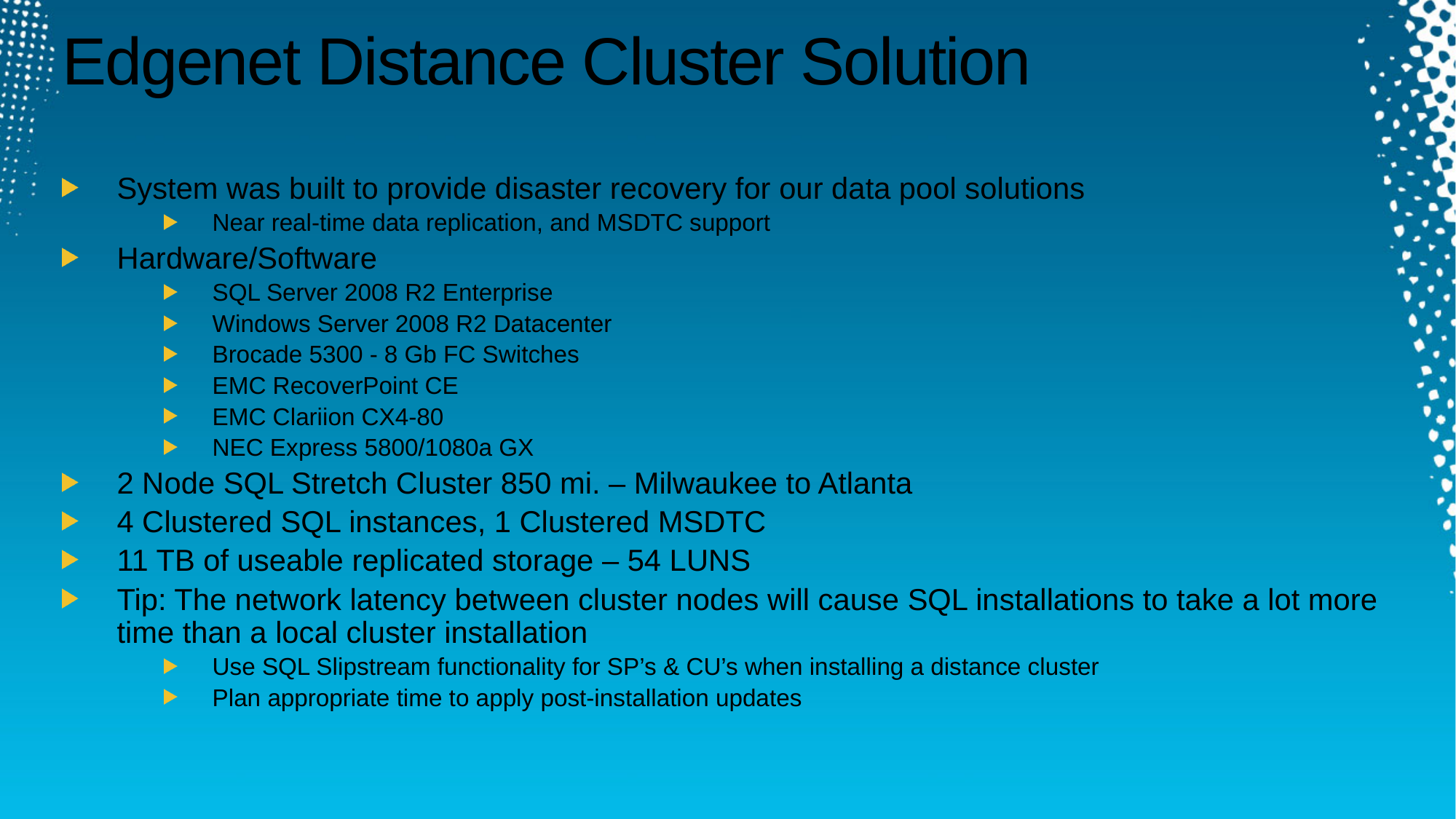

# Edgenet Distance Cluster Solution
System was built to provide disaster recovery for our data pool solutions
Near real-time data replication, and MSDTC support
Hardware/Software
SQL Server 2008 R2 Enterprise
Windows Server 2008 R2 Datacenter
Brocade 5300 - 8 Gb FC Switches
EMC RecoverPoint CE
EMC Clariion CX4-80
NEC Express 5800/1080a GX
2 Node SQL Stretch Cluster 850 mi. – Milwaukee to Atlanta
4 Clustered SQL instances, 1 Clustered MSDTC
11 TB of useable replicated storage – 54 LUNS
Tip: The network latency between cluster nodes will cause SQL installations to take a lot more time than a local cluster installation
Use SQL Slipstream functionality for SP’s & CU’s when installing a distance cluster
Plan appropriate time to apply post-installation updates